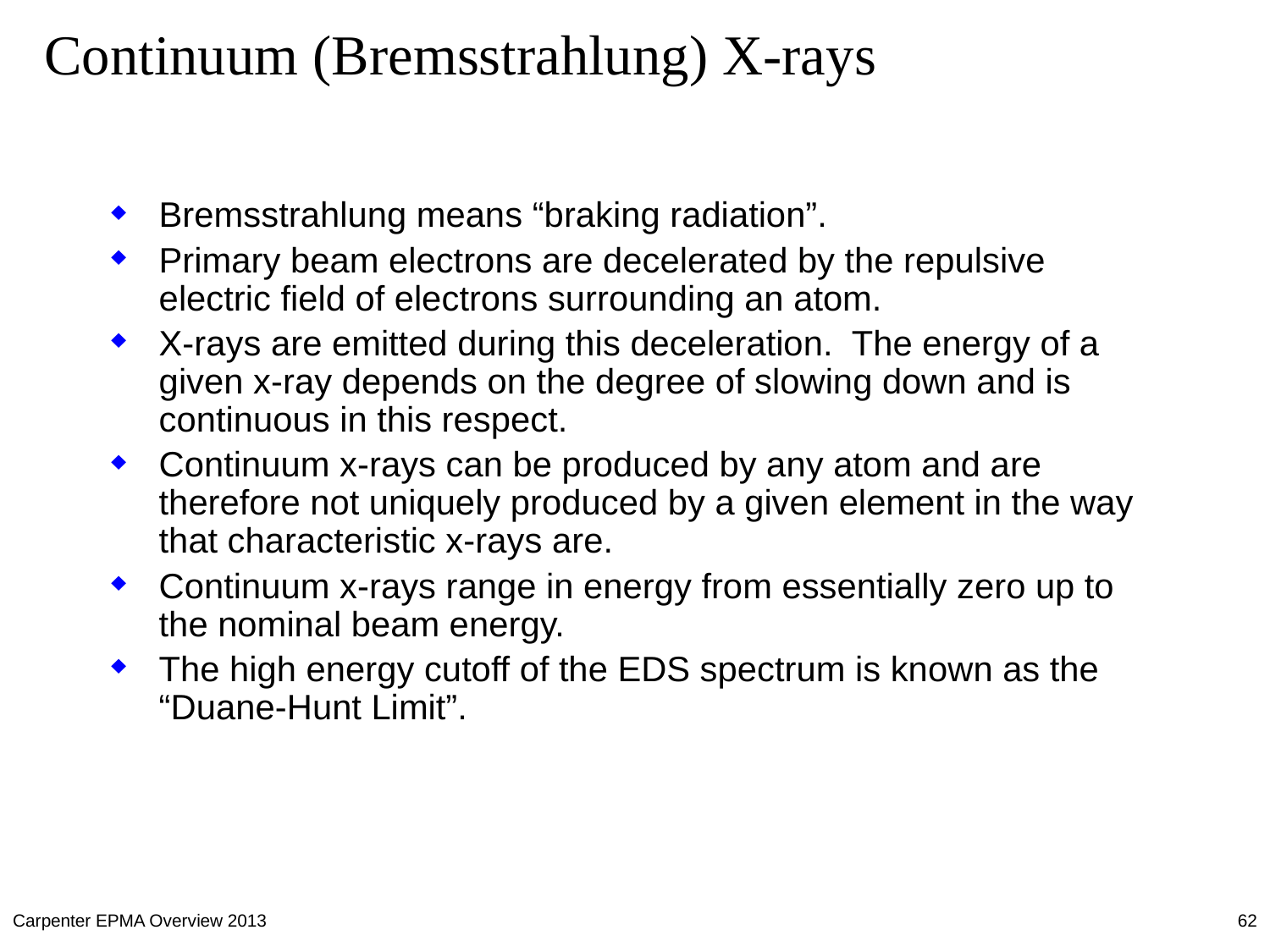

# Continuum (Bremsstrahlung) X-rays
Bremsstrahlung means “braking radiation”.
Primary beam electrons are decelerated by the repulsive electric field of electrons surrounding an atom.
X-rays are emitted during this deceleration.  The energy of a given x-ray depends on the degree of slowing down and is continuous in this respect.
Continuum x-rays can be produced by any atom and are therefore not uniquely produced by a given element in the way that characteristic x-rays are.
Continuum x-rays range in energy from essentially zero up to the nominal beam energy.
The high energy cutoff of the EDS spectrum is known as the “Duane-Hunt Limit”.

Carpenter EPMA Overview 2013
62